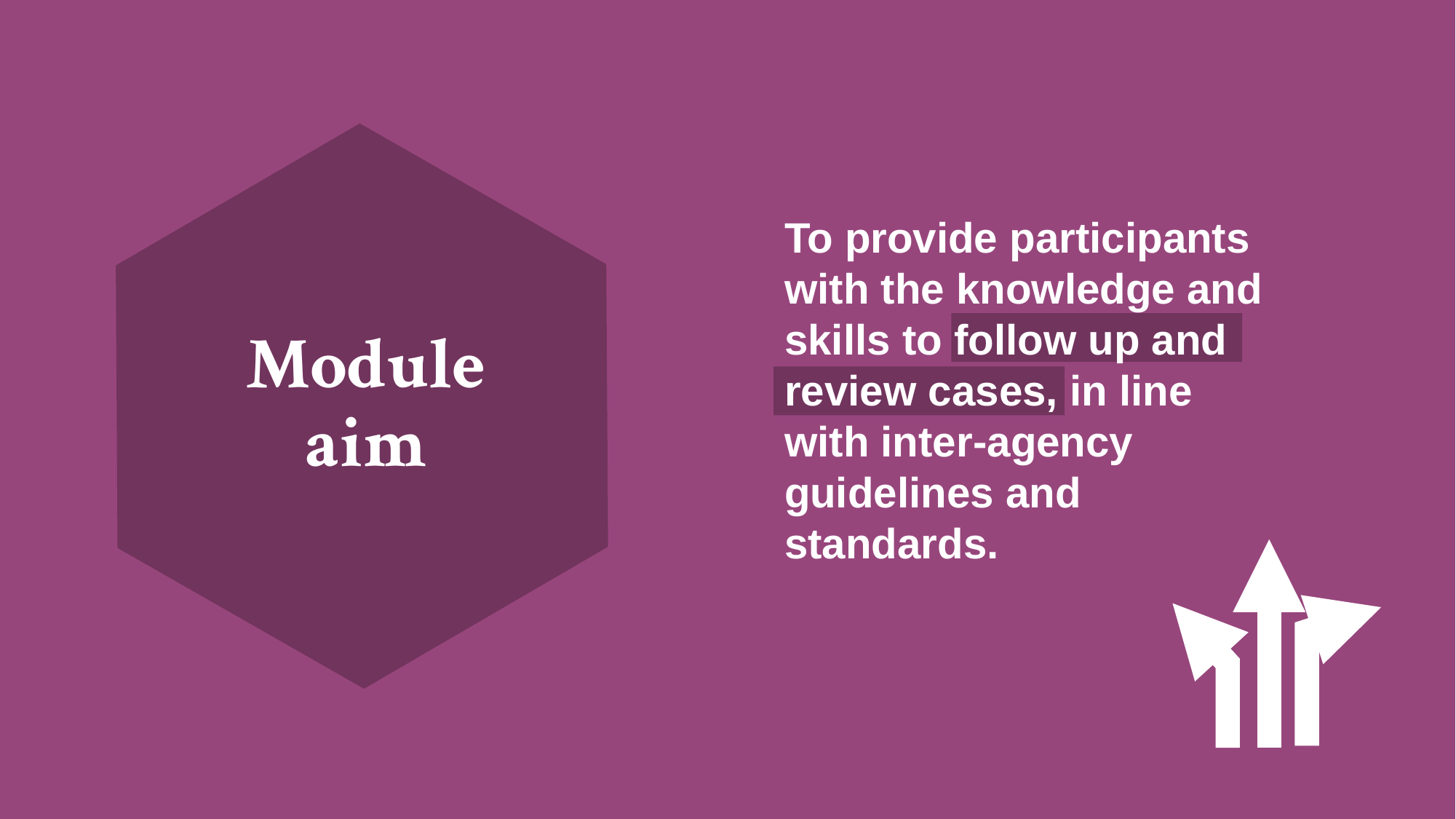

To provide participants with the knowledge and skills to follow up and review cases, in line with inter-agency guidelines and standards.

# Module aim